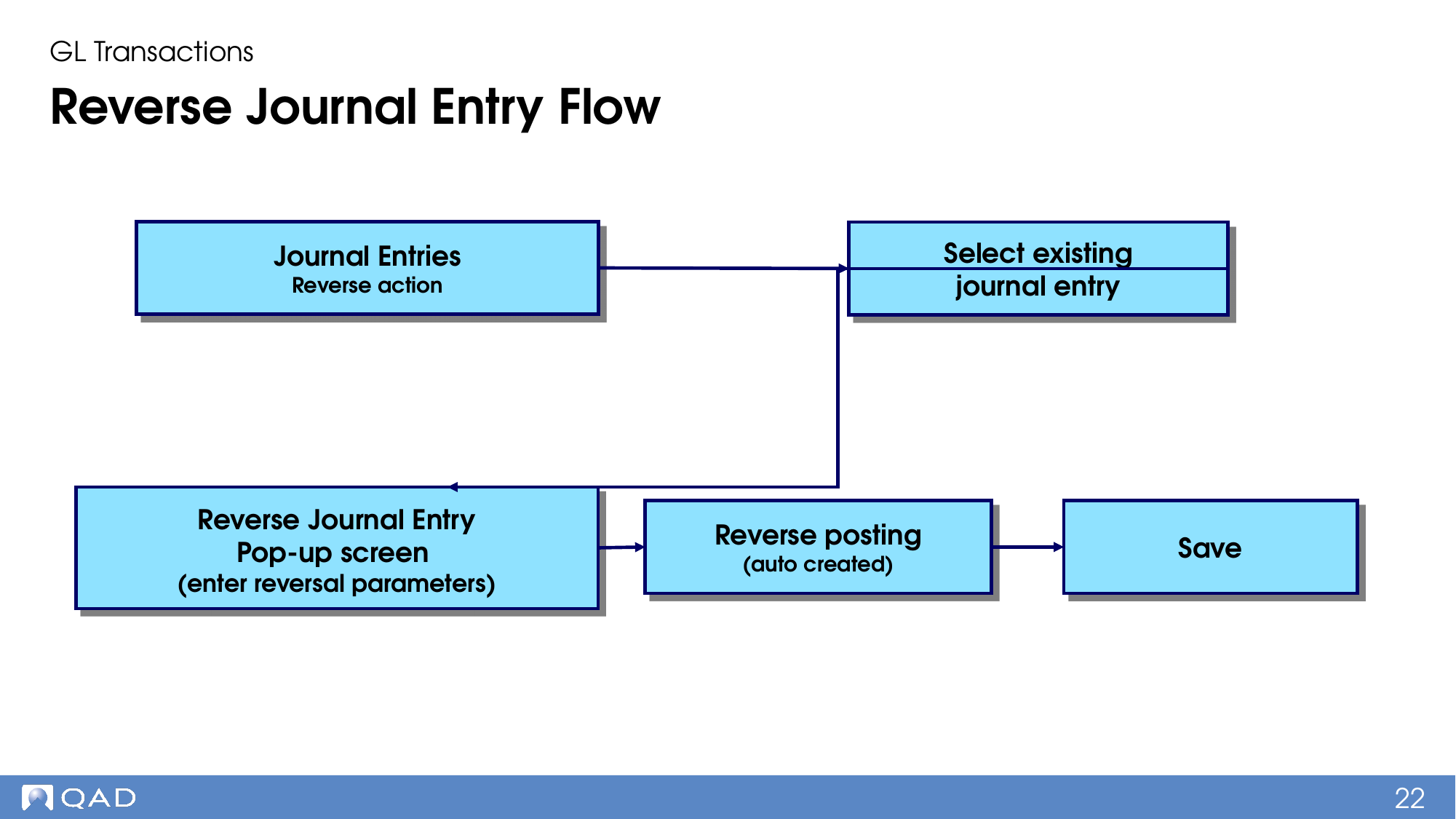

GL Transactions
# Reverse Journal Entry Flow
Journal Entries
Reverse action
Select existing
journal entry

Reverse Journal Entry
Pop-up screen
(enter reversal parameters)

Reverse posting
(auto created)
Save
22